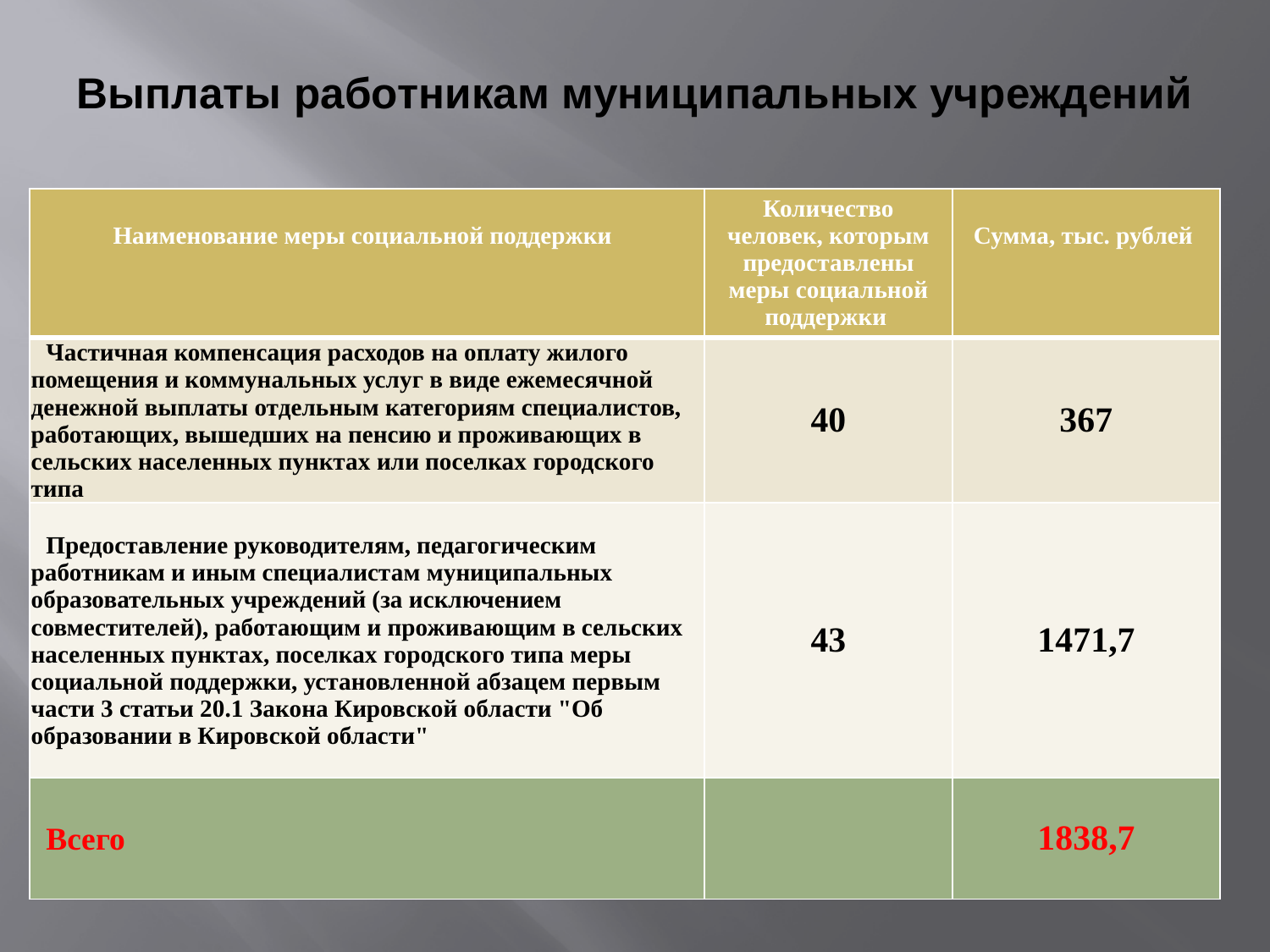

# Выплаты работникам муниципальных учреждений
| Наименование меры социальной поддержки | Количество человек, которым предоставлены меры социальной поддержки | Сумма, тыс. рублей |
| --- | --- | --- |
| Частичная компенсация расходов на оплату жилого помещения и коммунальных услуг в виде ежемесячной денежной выплаты отдельным категориям специалистов, работающих, вышедших на пенсию и проживающих в сельских населенных пунктах или поселках городского типа | 40 | 367 |
| Предоставление руководителям, педагогическим работникам и иным специалистам муниципальных образовательных учреждений (за исключением совместителей), работающим и проживающим в сельских населенных пунктах, поселках городского типа меры социальной поддержки, установленной абзацем первым части 3 статьи 20.1 Закона Кировской области "Об образовании в Кировской области" | 43 | 1471,7 |
| Всего |  | 1838,7 |